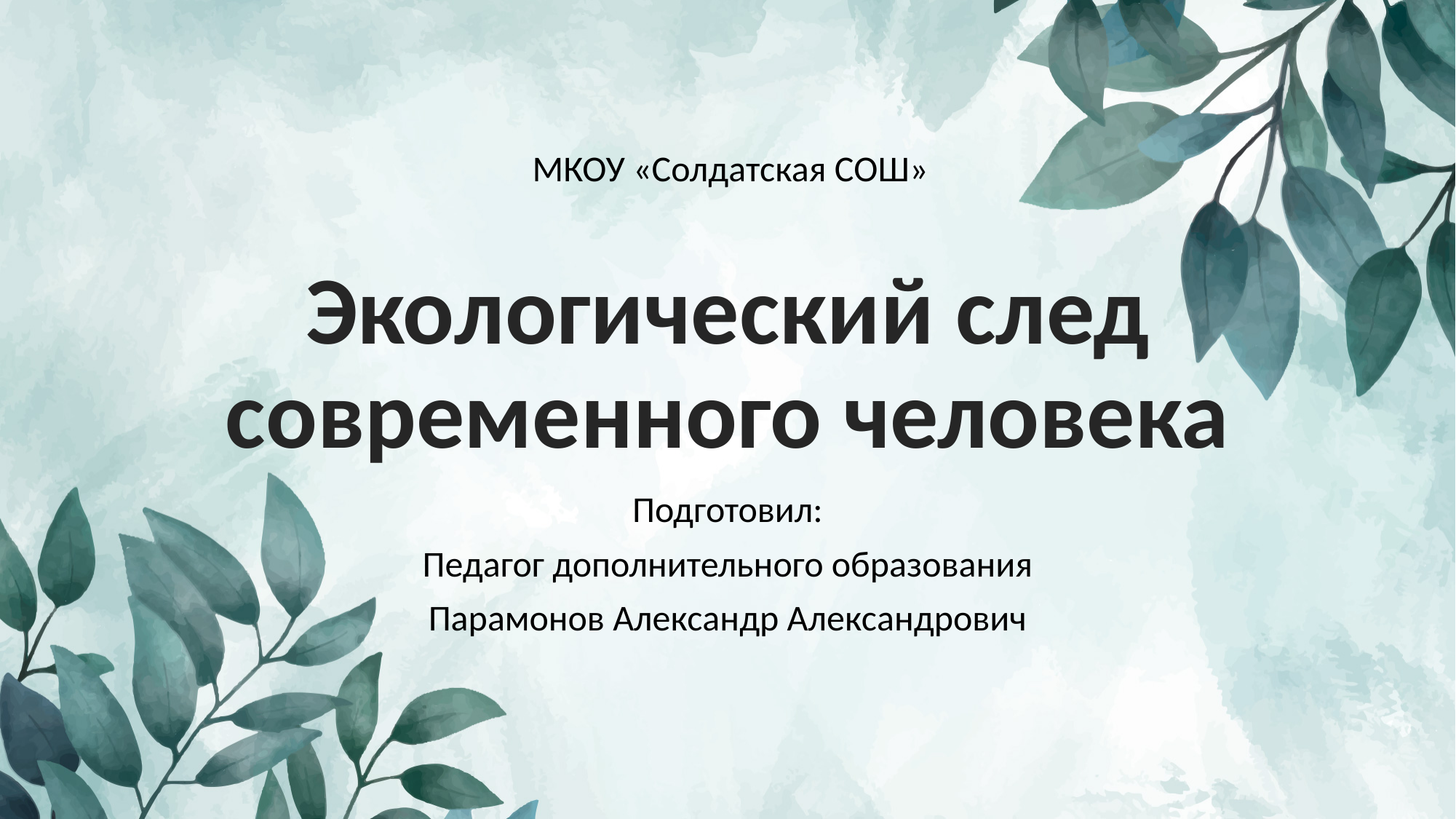

МКОУ «Солдатская СОШ»
# Экологический след современного человека
Подготовил:
Педагог дополнительного образования
Парамонов Александр Александрович